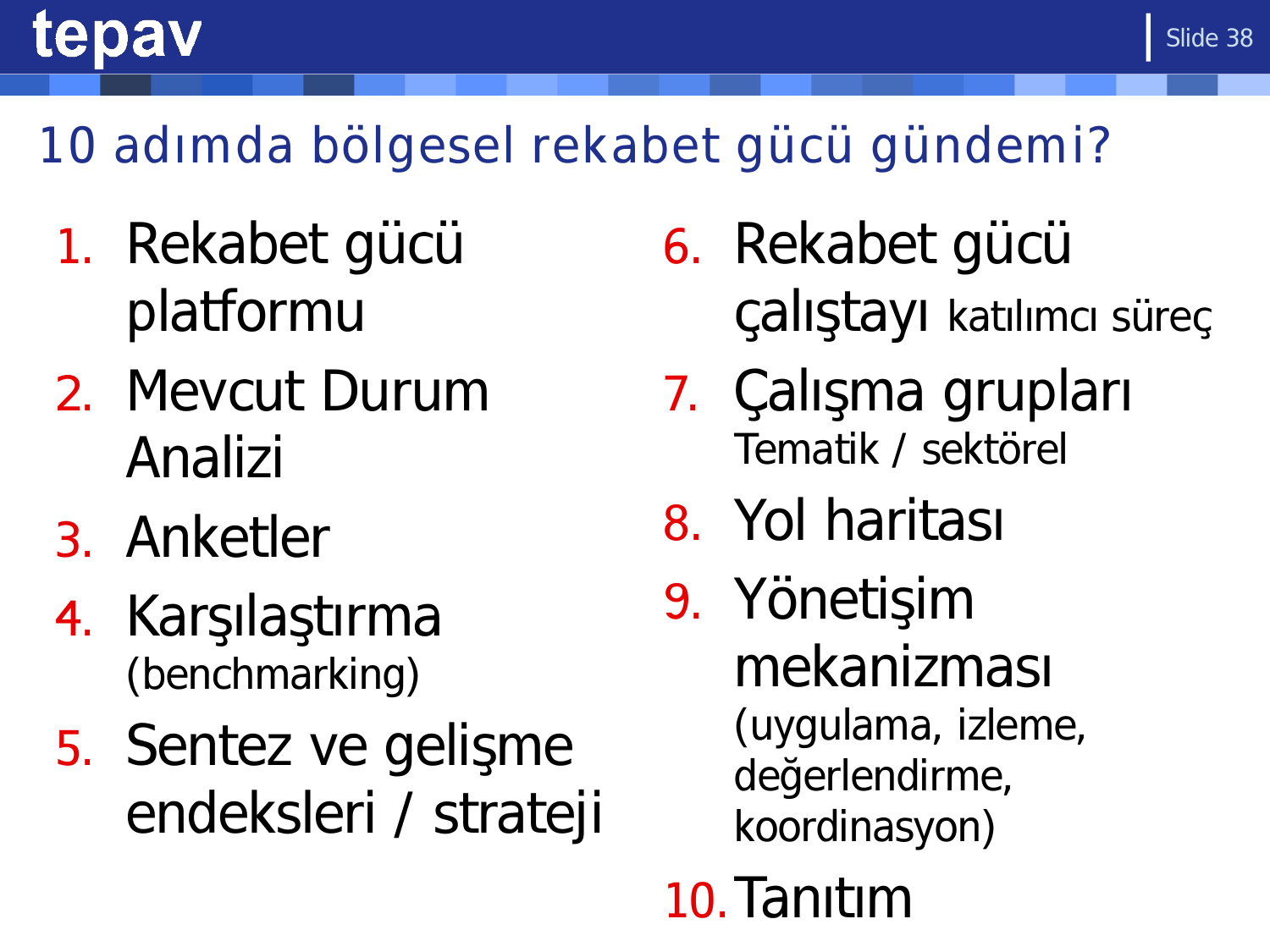

Slide 38
# 10 adımda bölgesel rekabet gücü gündemi?
Rekabet gücü platformu
Mevcut Durum Analizi
Anketler
Karşılaştırma (benchmarking)
Sentez ve gelişme endeksleri / strateji
Rekabet gücü çalıştayı katılımcı süreç
Çalışma grupları Tematik / sektörel
Yol haritası
Yönetişim mekanizması (uygulama, izleme, değerlendirme, koordinasyon)
Tanıtım